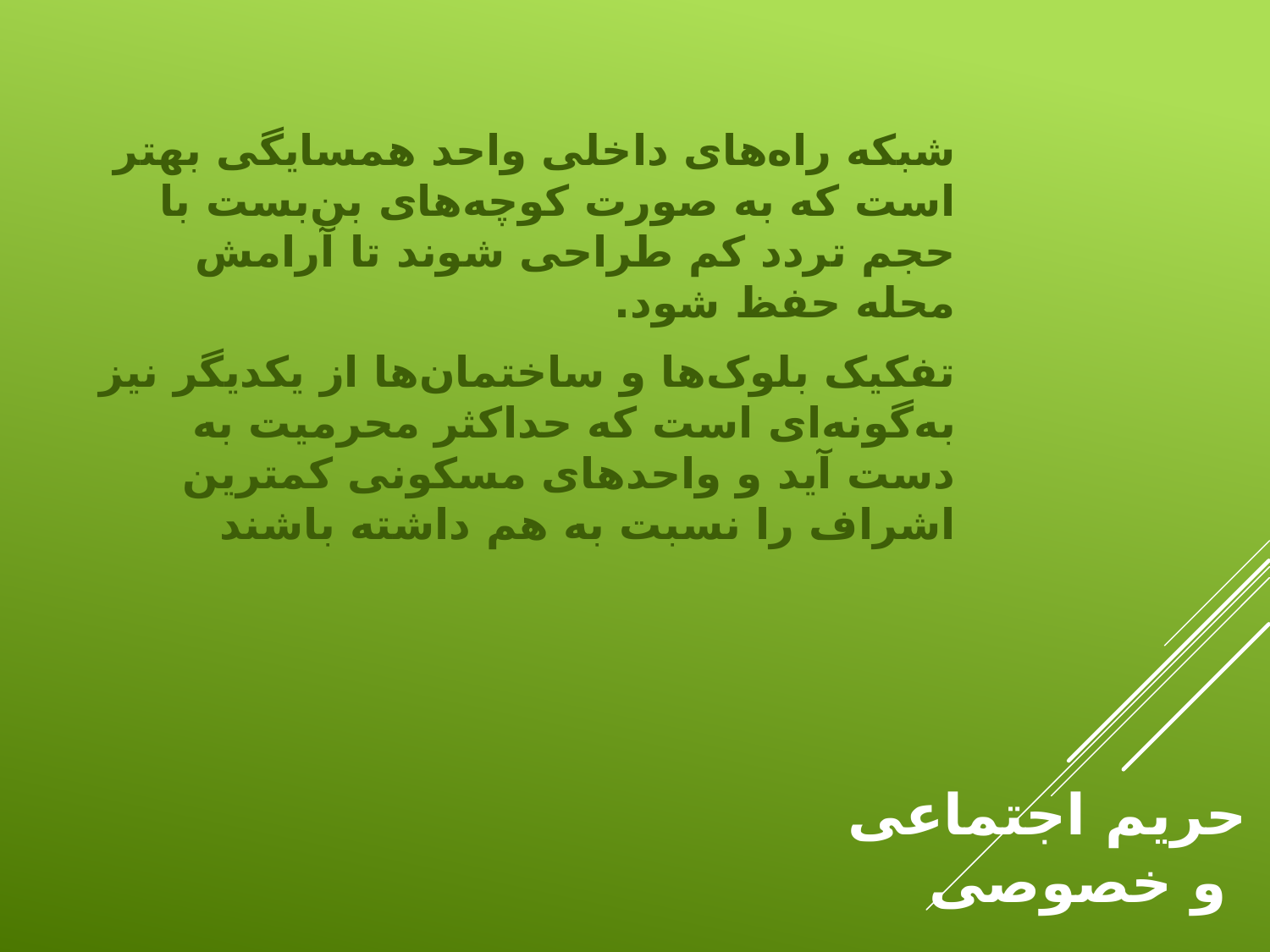

شبکه راه‌های داخلی واحد همسایگی بهتر است که به صورت کوچه‌های بن‌بست با حجم تردد کم طراحی شوند تا آرامش محله حفظ شود.
تفکیک بلوک‌ها و ساختمان‌ها از یکدیگر نیز به‌گونه‌ای است که حداکثر محرمیت به دست آید و واحدهای مسکونی کمترین اشراف را نسبت به هم داشته باشند
# حریم اجتماعی و خصوصی